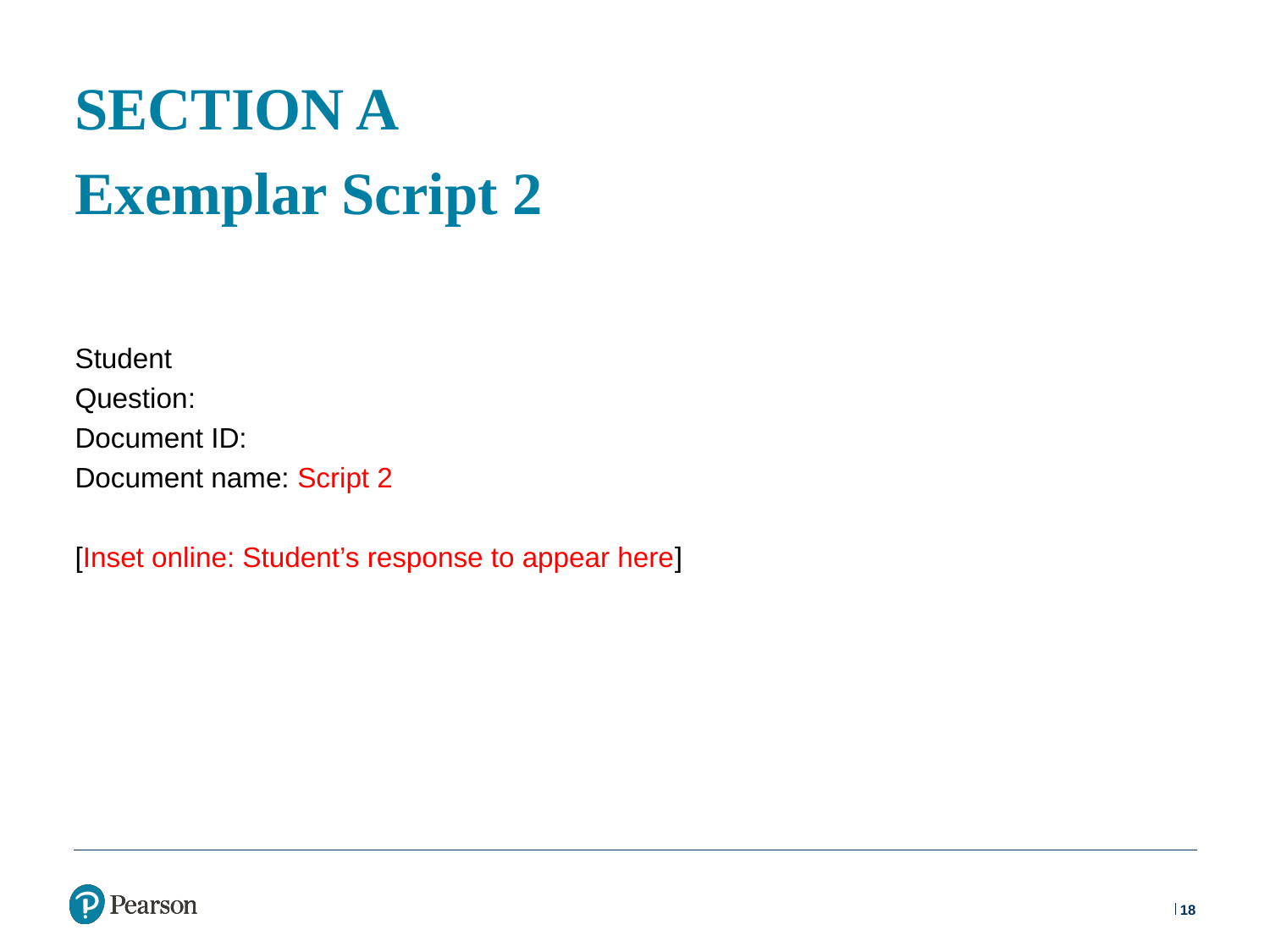

# SECTION A Exemplar Script 2

Student
Question:
Document ID:
Document name: Script 2

[Inset online: Student’s response to appear here]

18